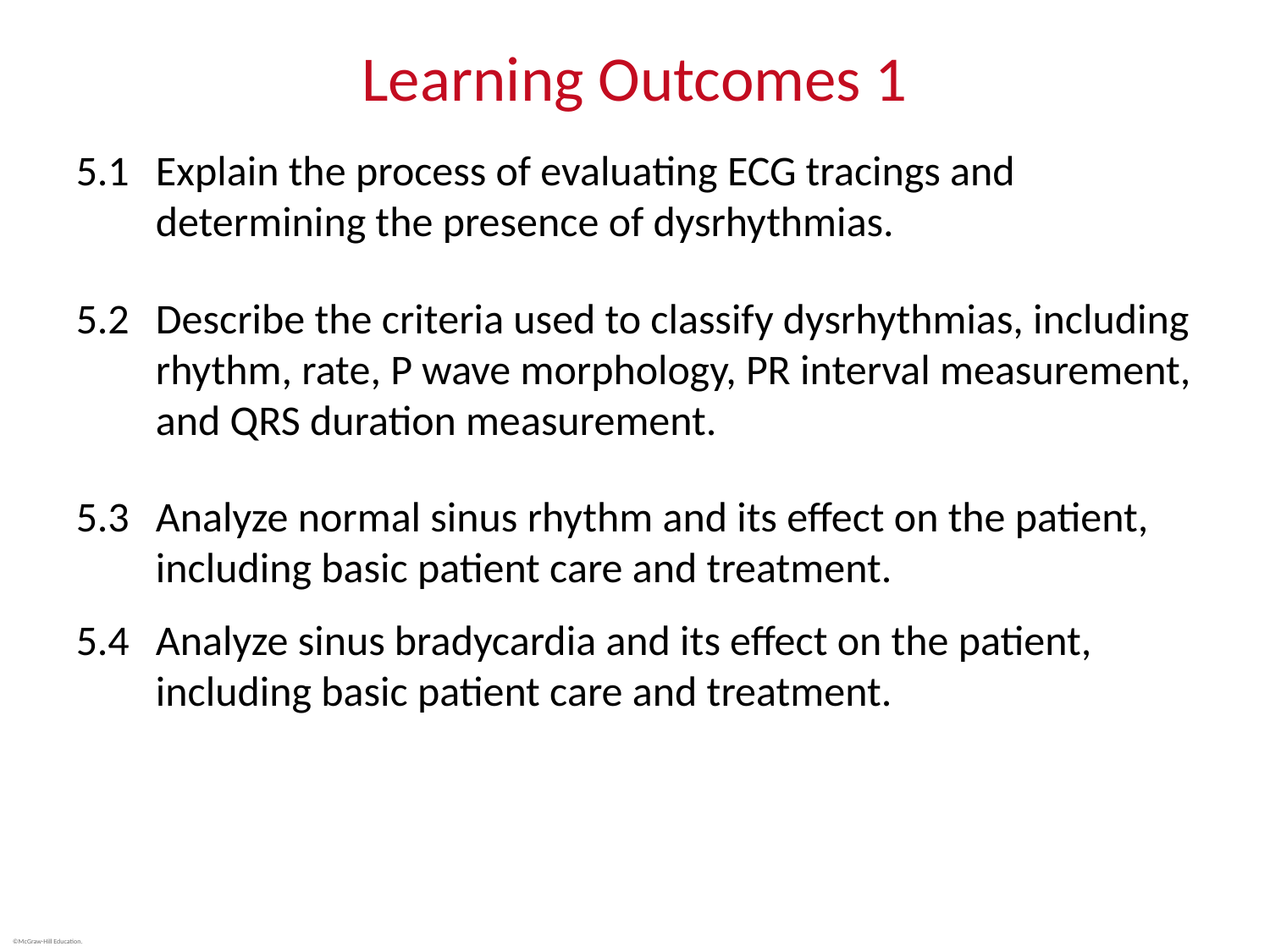

# Learning Outcomes 1
5.1	Explain the process of evaluating ECG tracings and determining the presence of dysrhythmias.
5.2	Describe the criteria used to classify dysrhythmias, including rhythm, rate, P wave morphology, PR interval measurement, and QRS duration measurement.
5.3	Analyze normal sinus rhythm and its effect on the patient, including basic patient care and treatment.
5.4	Analyze sinus bradycardia and its effect on the patient, including basic patient care and treatment.